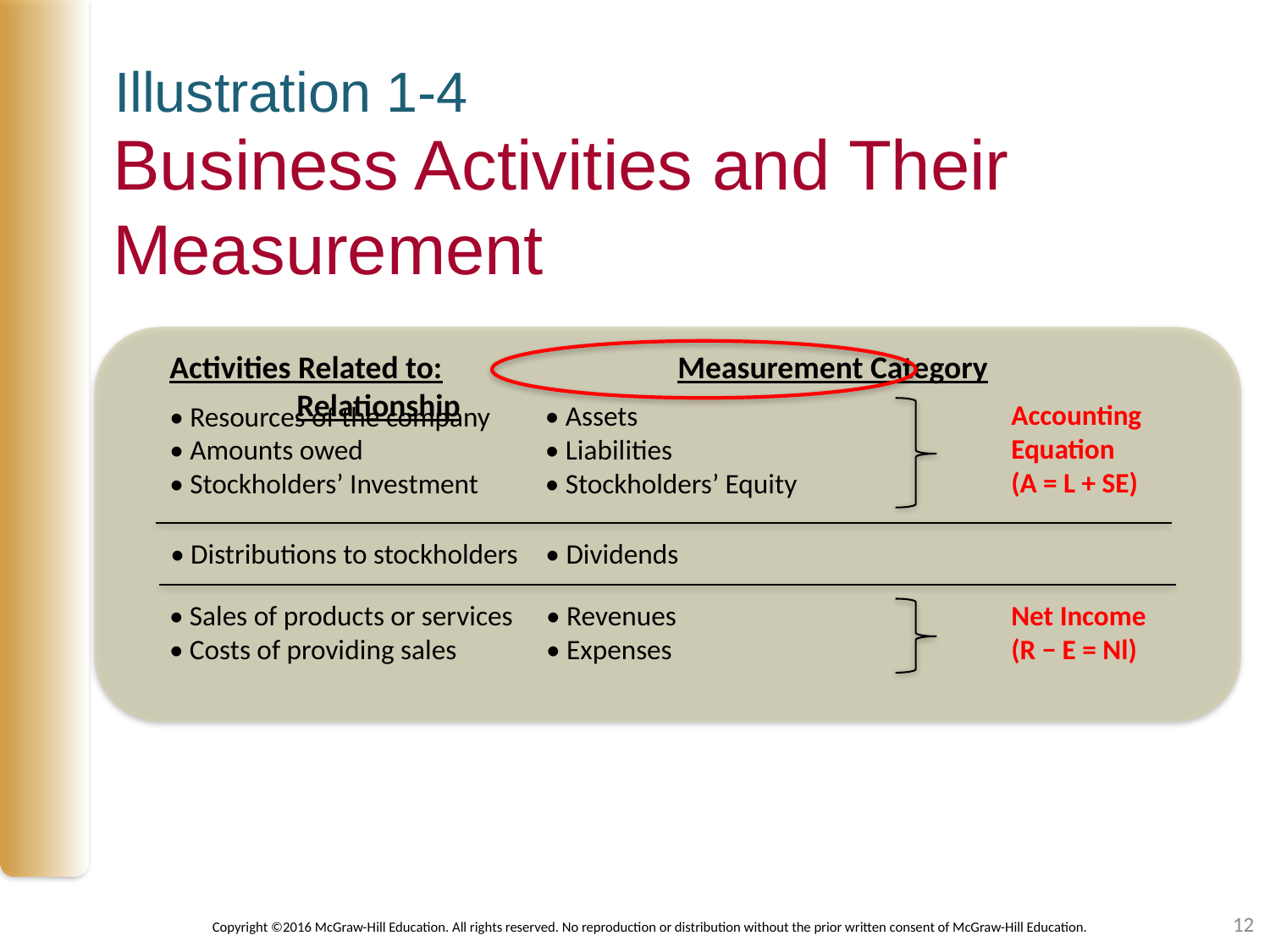

Illustration 1-4
# Business Activities and Their Measurement

Activities Related to:		Measurement Category			Relationship

Accounting
Equation
(A = L + SE)
• Assets
• Liabilities
• Stockholders’ Equity
• Resources of the company
• Amounts owed
• Stockholders’ Investment

• Distributions to stockholders
• Dividends
• Sales of products or services
• Costs of providing sales
• Revenues
• Expenses
Net Income
(R − E = Nl)

12
Copyright ©2016 McGraw-Hill Education. All rights reserved. No reproduction or distribution without the prior written consent of McGraw-Hill Education.